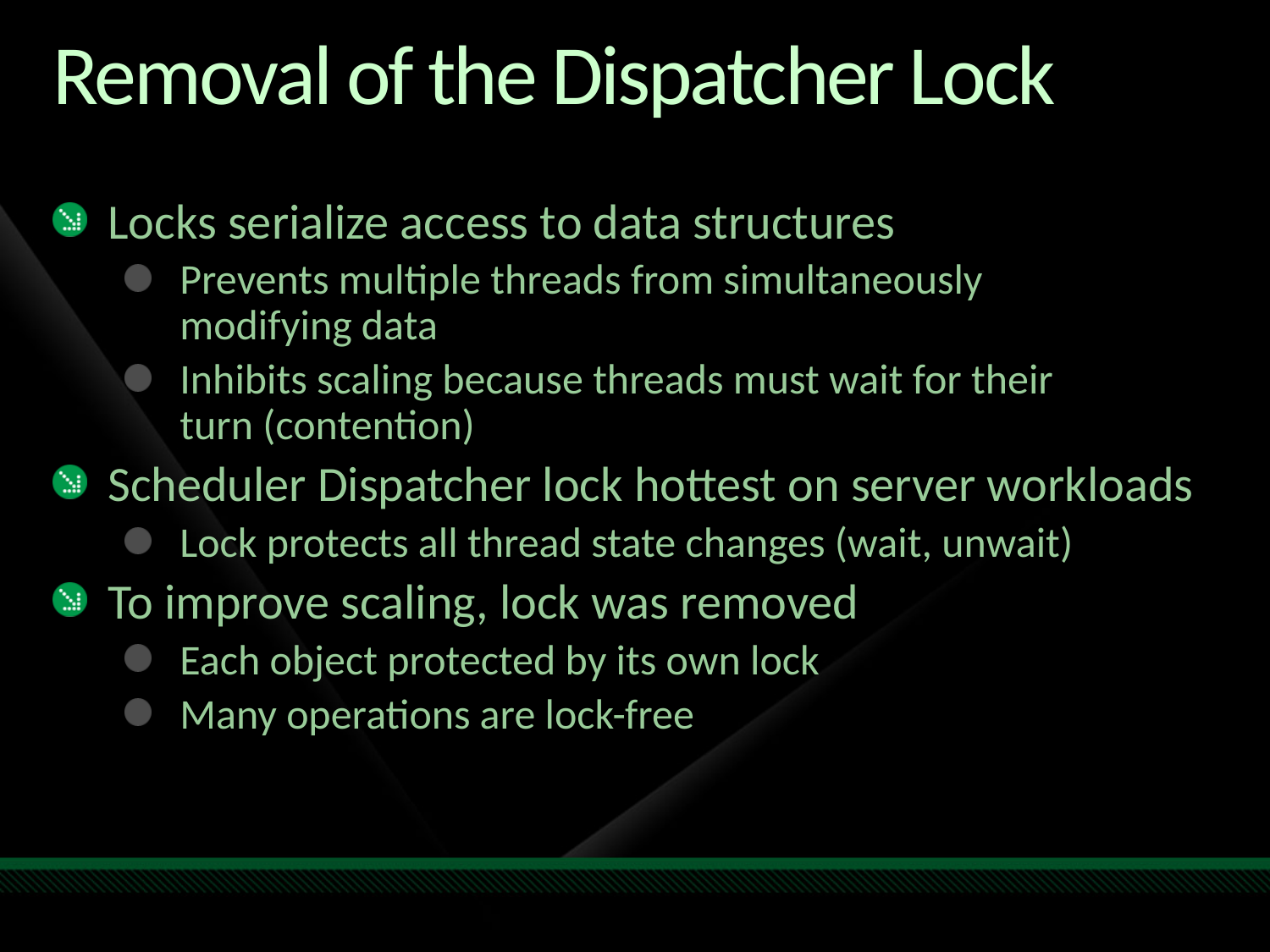

# Removal of the Dispatcher Lock
Locks serialize access to data structures
Prevents multiple threads from simultaneously
modifying data
Inhibits scaling because threads must wait for their
turn (contention)
Scheduler Dispatcher lock hottest on server workloads
Lock protects all thread state changes (wait, unwait)
To improve scaling, lock was removed
Each object protected by its own lock
Many operations are lock-free